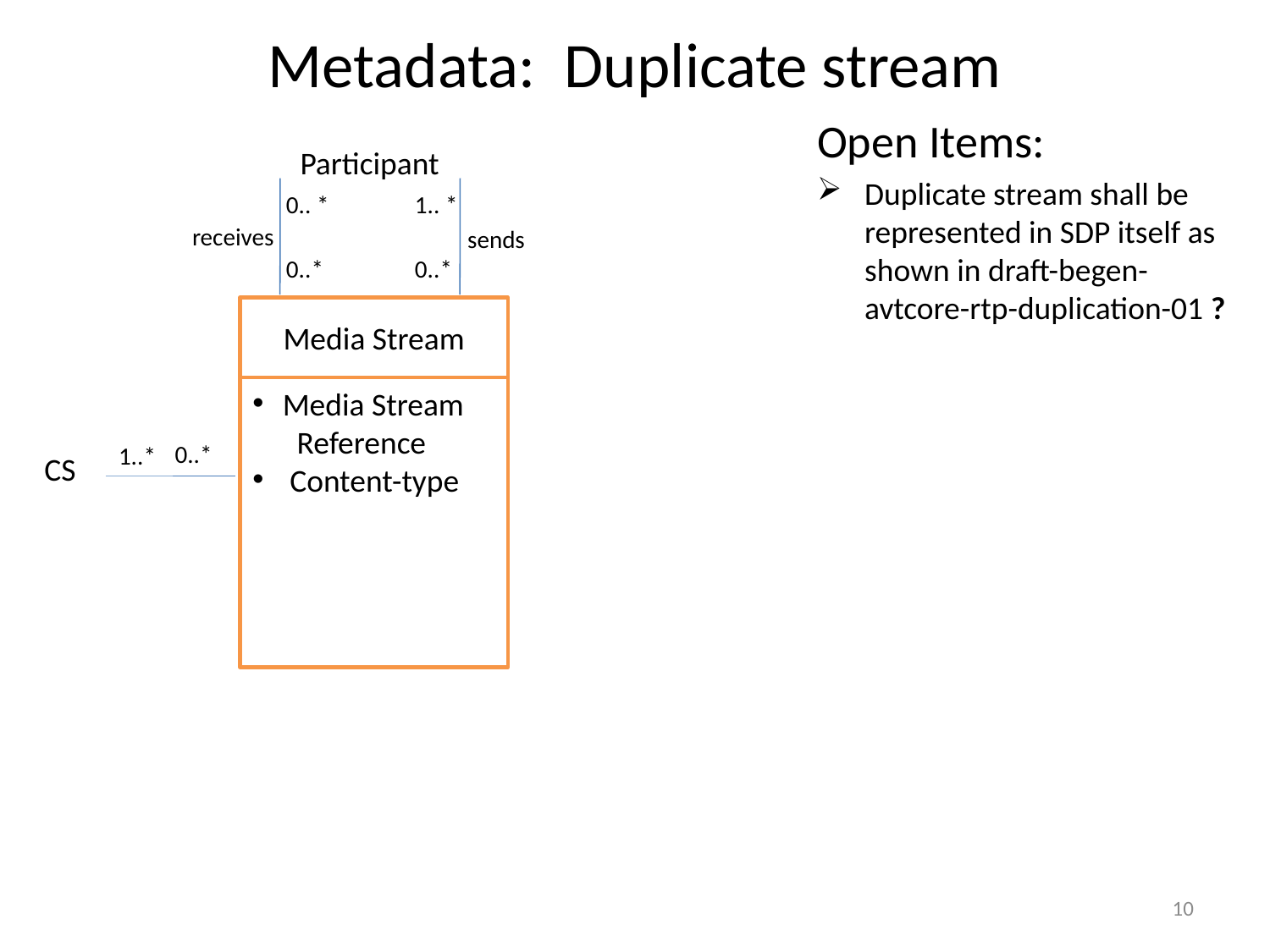

# Metadata:  Duplicate stream
Open Items:
Duplicate stream shall be represented in SDP itself as shown in draft-begen-avtcore-rtp-duplication-01 ?

Participant
0.. *
1.. *
receives
sends
0..*
0..*
Media Stream
Media Stream
  Reference
 Content-type
CS
0..*
1..*
10